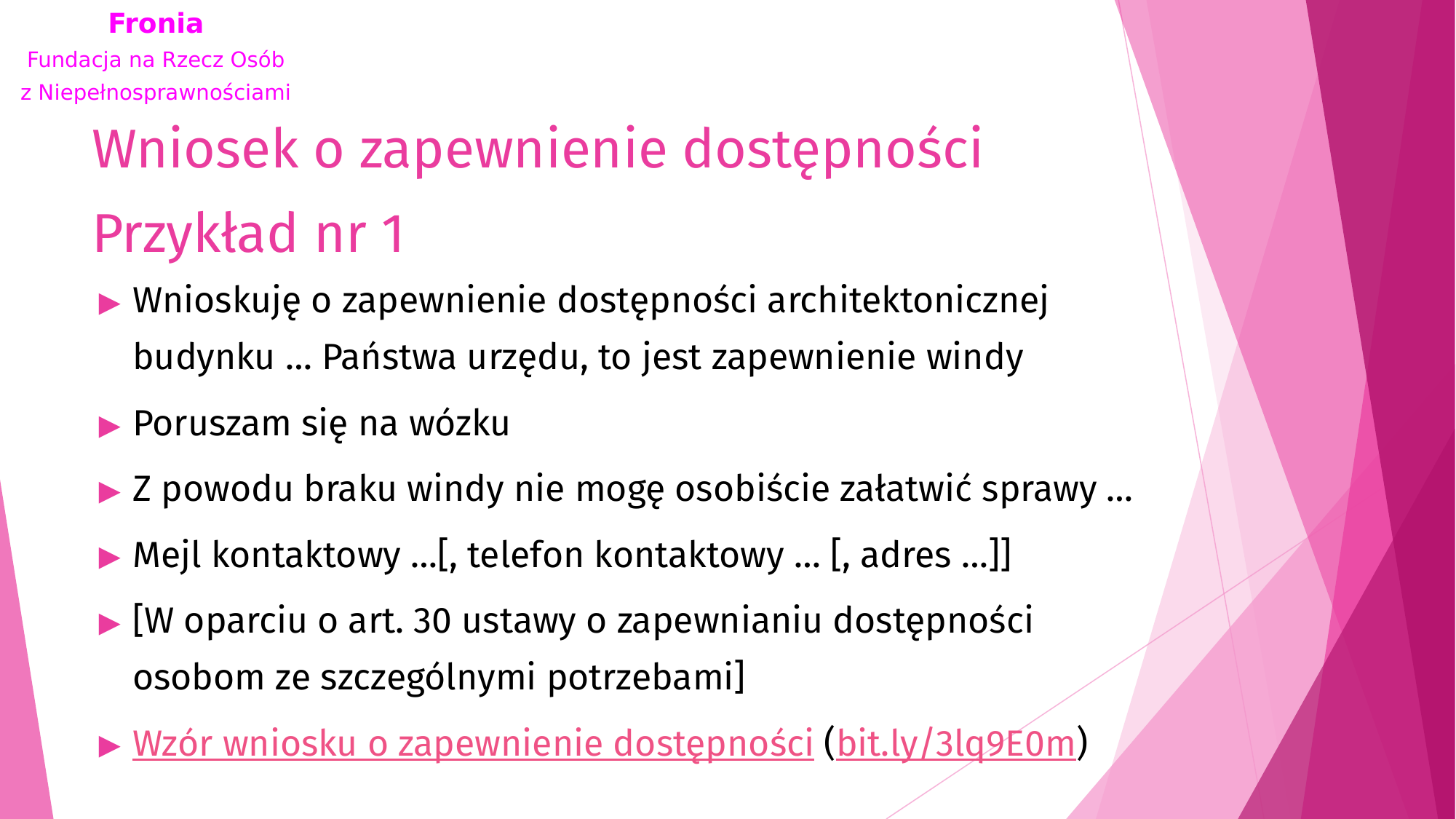

# Wniosek o zapewnienie dostępności Przykład nr 1
Wnioskuję o zapewnienie dostępności architektonicznej budynku … Państwa urzędu, to jest zapewnienie windy
Poruszam się na wózku
Z powodu braku windy nie mogę osobiście załatwić sprawy …
Mejl kontaktowy …[, telefon kontaktowy … [, adres …]]
[W oparciu o art. 30 ustawy o zapewnianiu dostępności osobom ze szczególnymi potrzebami]
Wzór wniosku o zapewnienie dostępności (bit.ly/3lq9E0m)